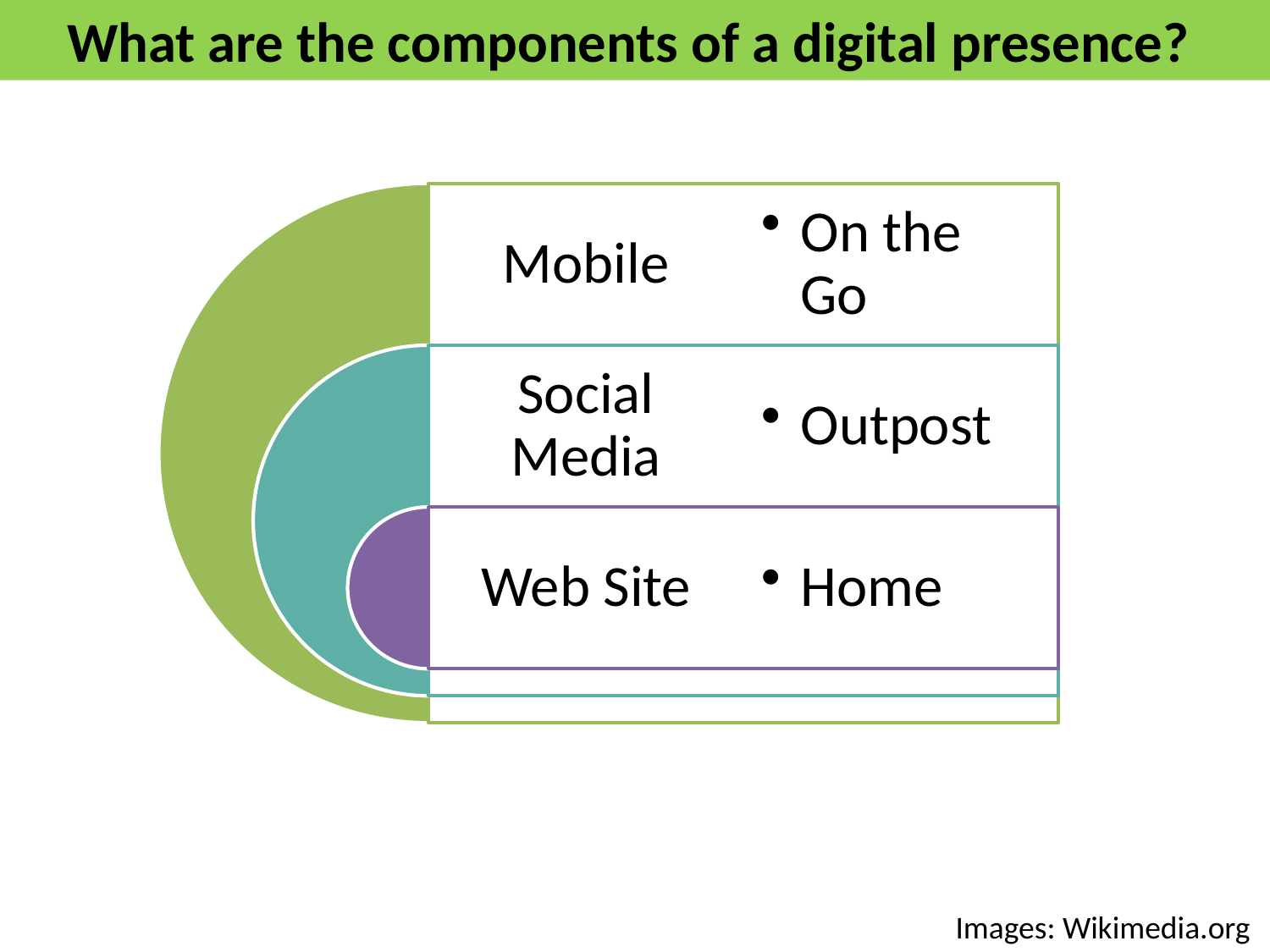

What are the components of a digital presence?
Mobile
Social Media
Web Site
On the Go
Outpost
Home
Images: Wikimedia.org